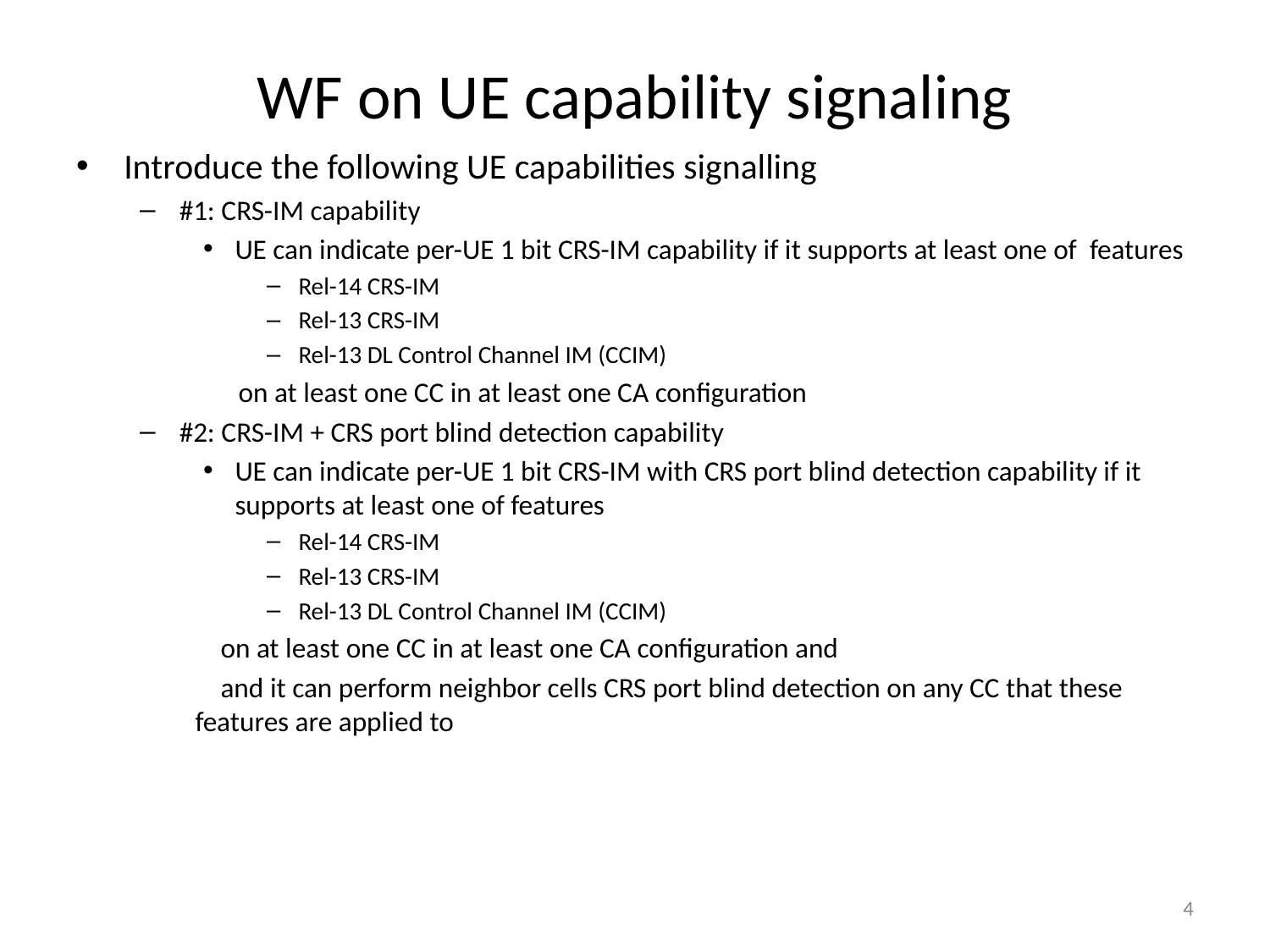

# WF on UE capability signaling
Introduce the following UE capabilities signalling
#1: CRS-IM capability
UE can indicate per-UE 1 bit CRS-IM capability if it supports at least one of  features
Rel-14 CRS-IM
Rel-13 CRS-IM
Rel-13 DL Control Channel IM (CCIM)
on at least one CC in at least one CA configuration
#2: CRS-IM + CRS port blind detection capability
UE can indicate per-UE 1 bit CRS-IM with CRS port blind detection capability if it supports at least one of features
Rel-14 CRS-IM
Rel-13 CRS-IM
Rel-13 DL Control Channel IM (CCIM)
    on at least one CC in at least one CA configuration and
    and it can perform neighbor cells CRS port blind detection on any CC that these features are applied to

4